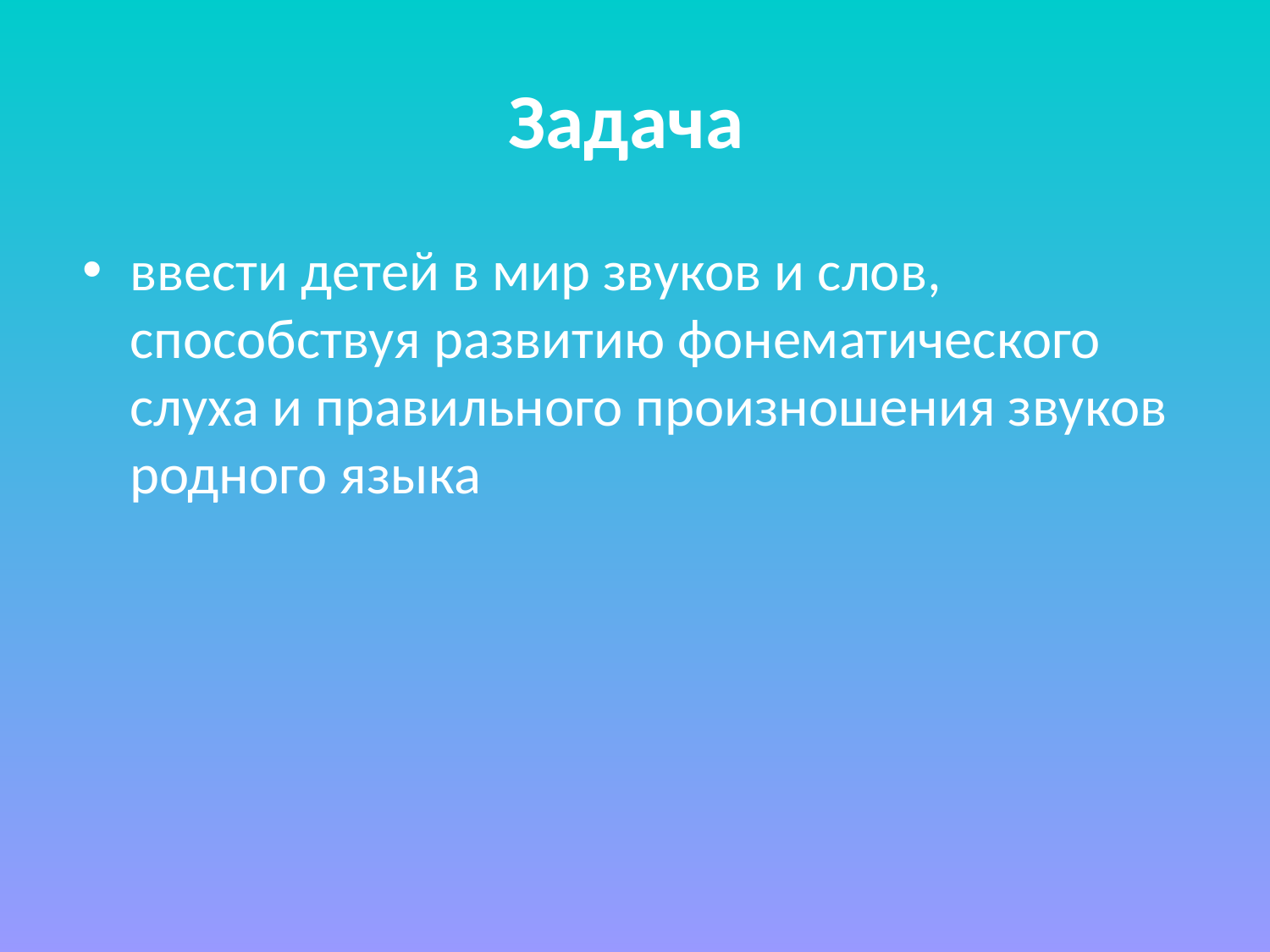

# Задача
ввести детей в мир звуков и слов, способствуя развитию фонематического слуха и правильного произношения звуков родного языка